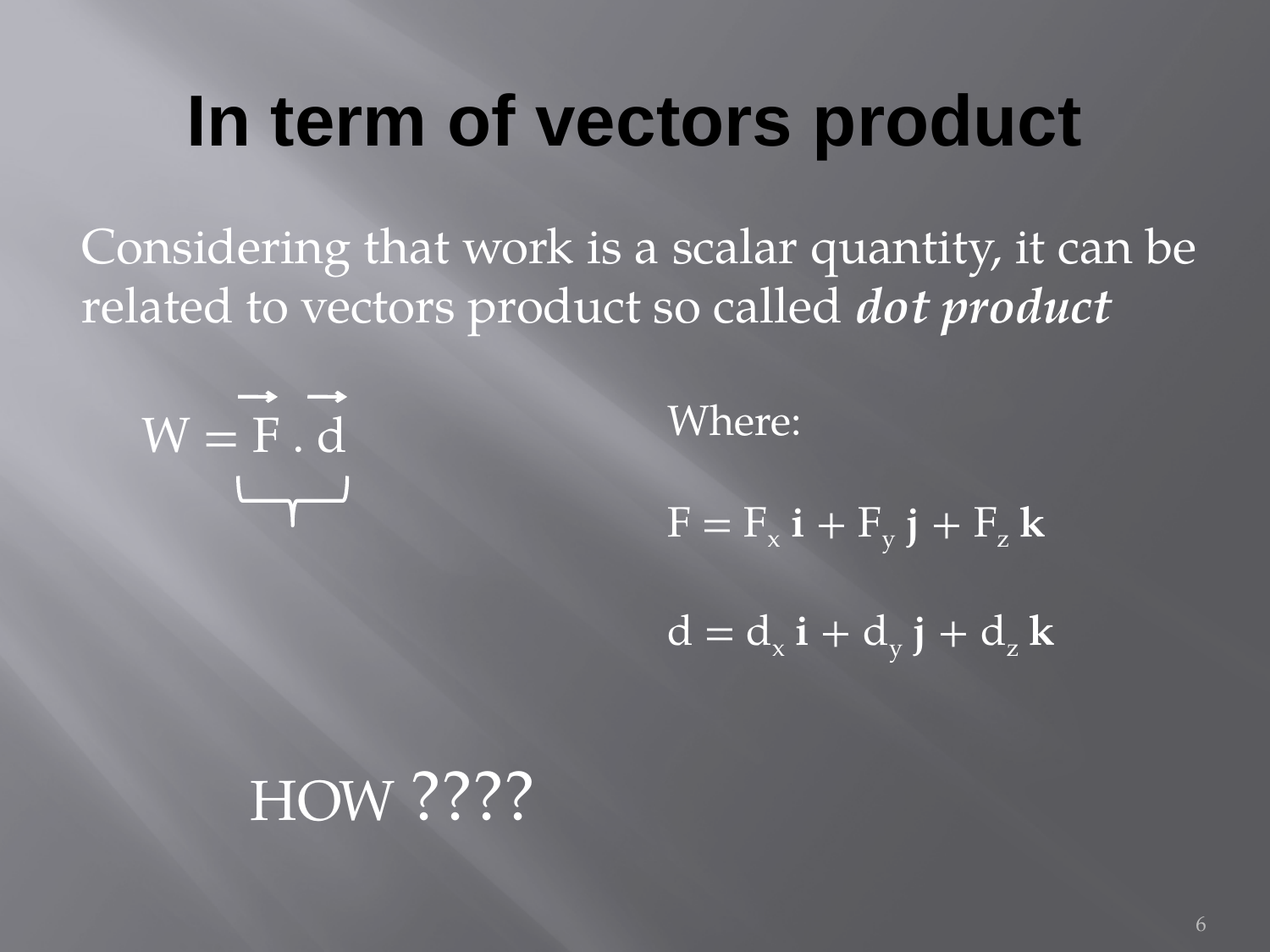

# In term of vectors product
Considering that work is a scalar quantity, it can be related to vectors product so called dot product
Where:

F = Fx i + Fy j + Fz k

d = dx i + dy j + dz k
W = F . d

HOW ????
6